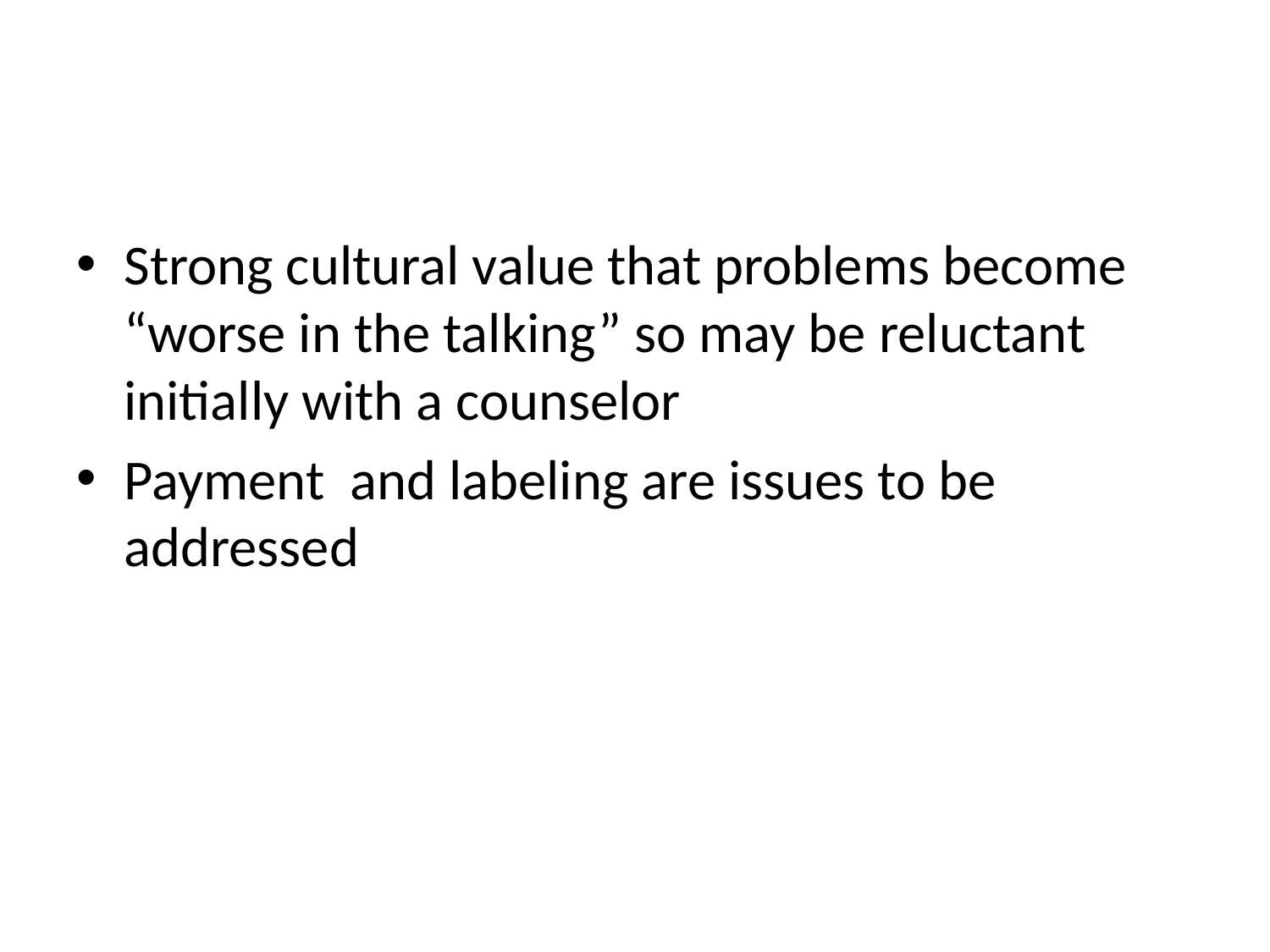

#
Strong cultural value that problems become “worse in the talking” so may be reluctant initially with a counselor
Payment  and labeling are issues to be addressed